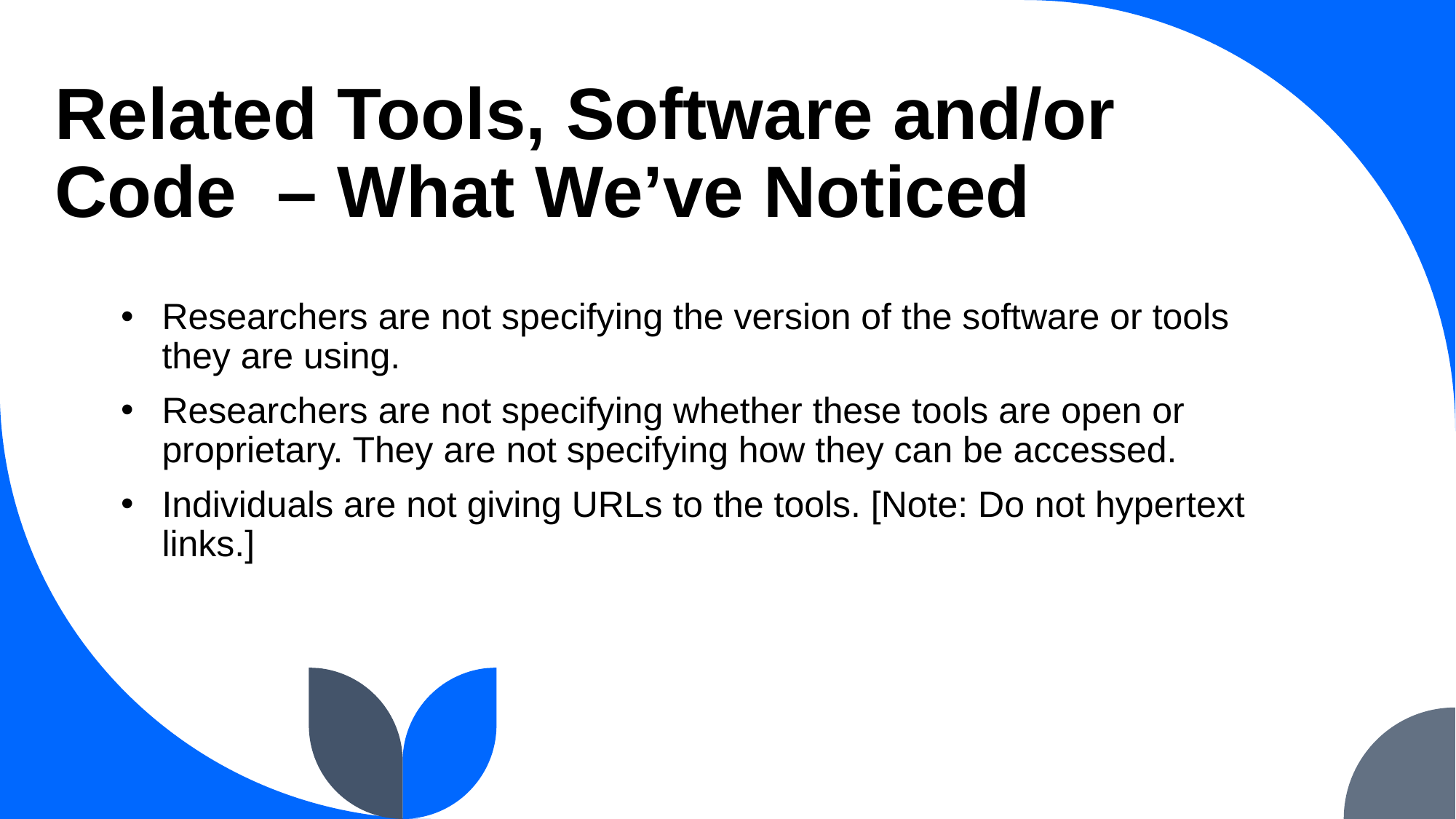

# Related Tools, Software and/or Code  – What We’ve Noticed
Researchers are not specifying the version of the software or tools they are using.
Researchers are not specifying whether these tools are open or proprietary. They are not specifying how they can be accessed.
Individuals are not giving URLs to the tools. [Note: Do not hypertext links.]